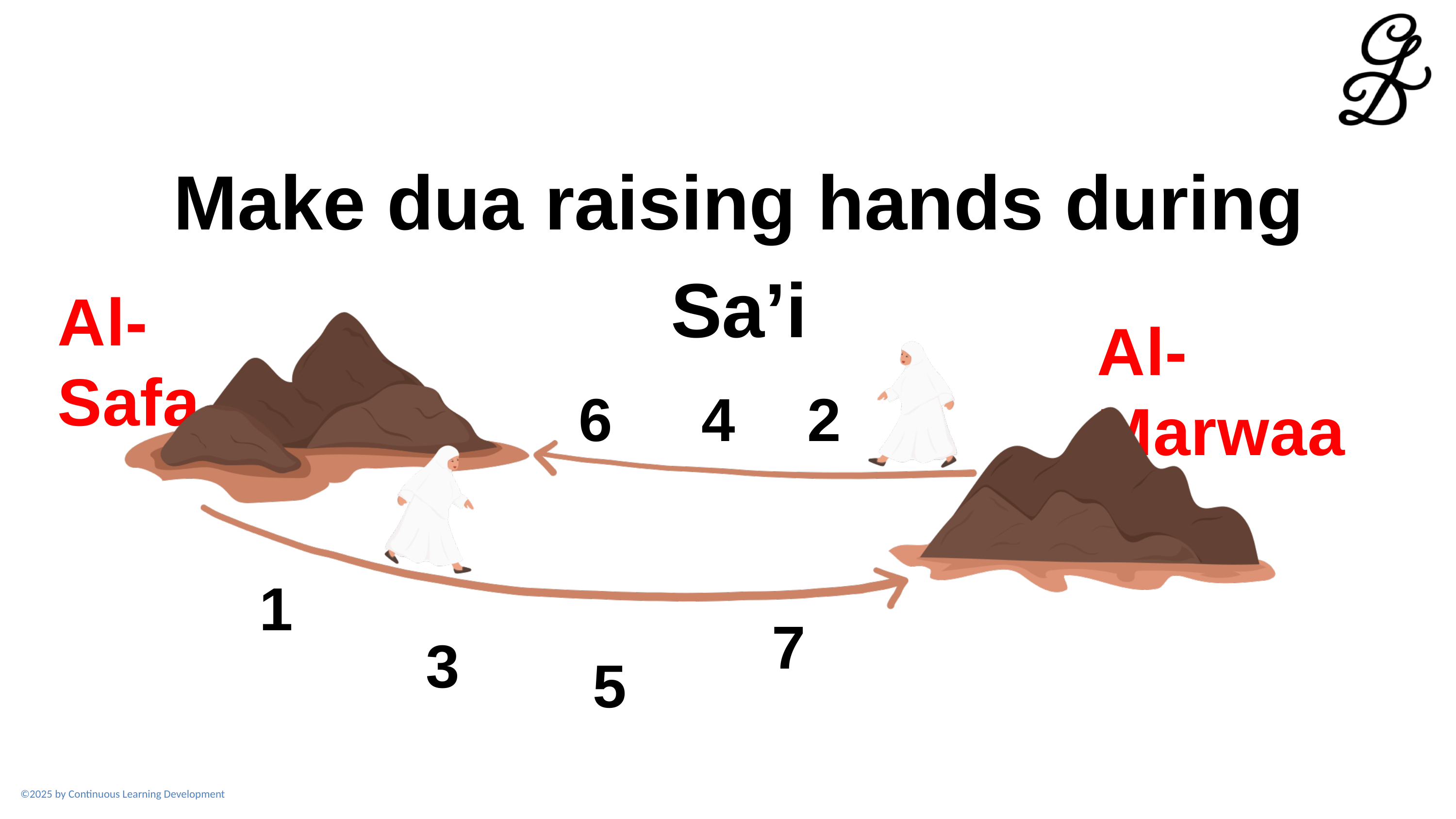

Make dua raising hands during Sa’i
Al-Safa
Al-Marwaa

6
4
2
1
7
3
5
©2025 by Continuous Learning Development